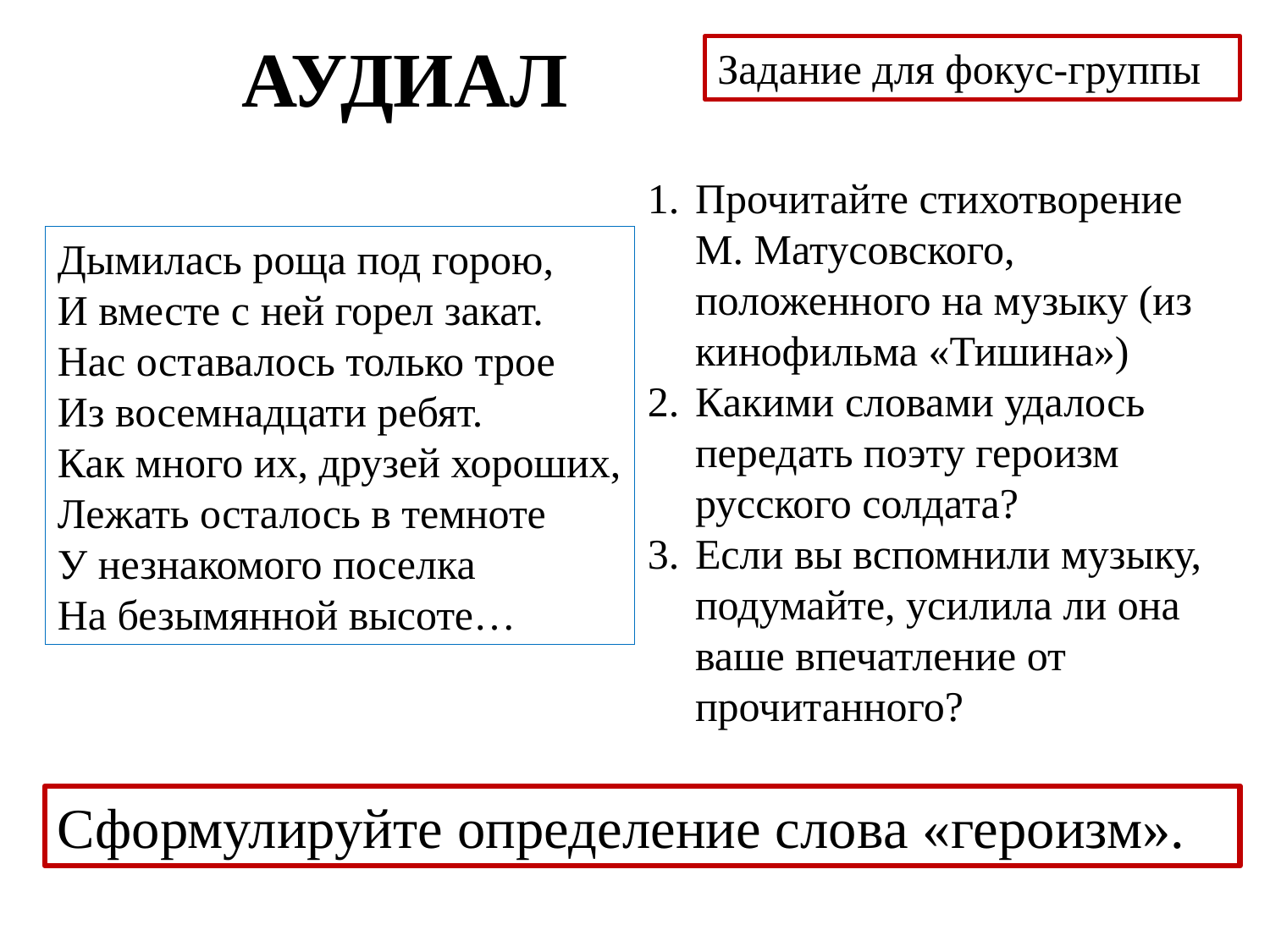

# АУДИАЛ
Задание для фокус-группы
Прочитайте стихотворение М. Матусовского, положенного на музыку (из кинофильма «Тишина»)
Какими словами удалось передать поэту героизм русского солдата?
Если вы вспомнили музыку, подумайте, усилила ли она ваше впечатление от прочитанного?

Дымилась роща под горою,
И вместе с ней горел закат.
Нас оставалось только трое
Из восемнадцати ребят.
Как много их, друзей хороших,
Лежать осталось в темноте
У незнакомого поселка
На безымянной высоте…
Сформулируйте определение слова «героизм».